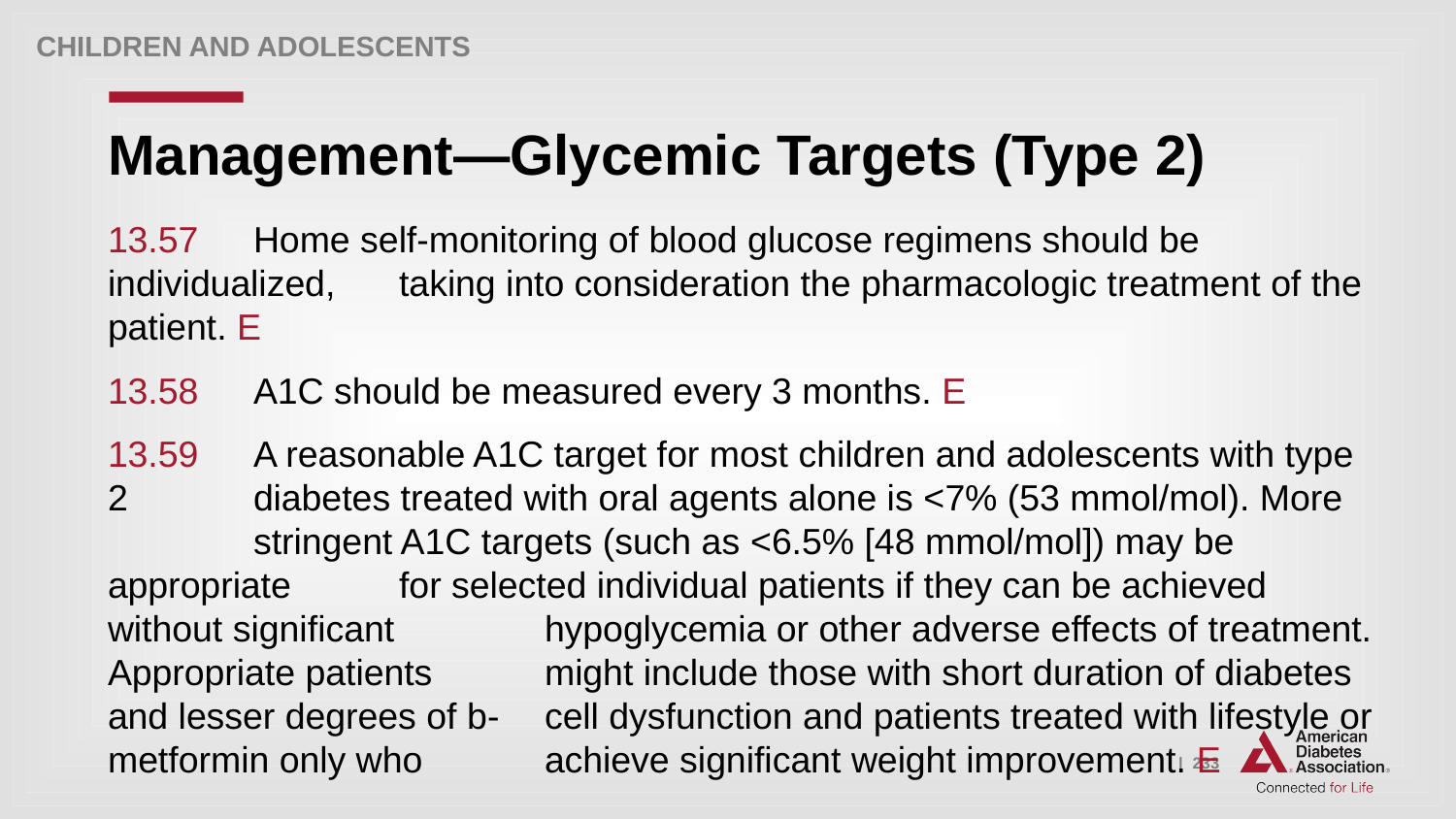

Children and adolescents
# Management—Glycemic Targets (Type 2)
13.57 	Home self-monitoring of blood glucose regimens should be individualized, 	taking into consideration the pharmacologic treatment of the patient. E
13.58 	A1C should be measured every 3 months. E
13.59 	A reasonable A1C target for most children and adolescents with type 2 	diabetes treated with oral agents alone is <7% (53 mmol/mol). More 	stringent A1C targets (such as <6.5% [48 mmol/mol]) may be appropriate 	for selected individual patients if they can be achieved without significant 	hypoglycemia or other adverse effects of treatment. Appropriate patients 	might include those with short duration of diabetes and lesser degrees of b-	cell dysfunction and patients treated with lifestyle or metformin only who 	achieve significant weight improvement. E